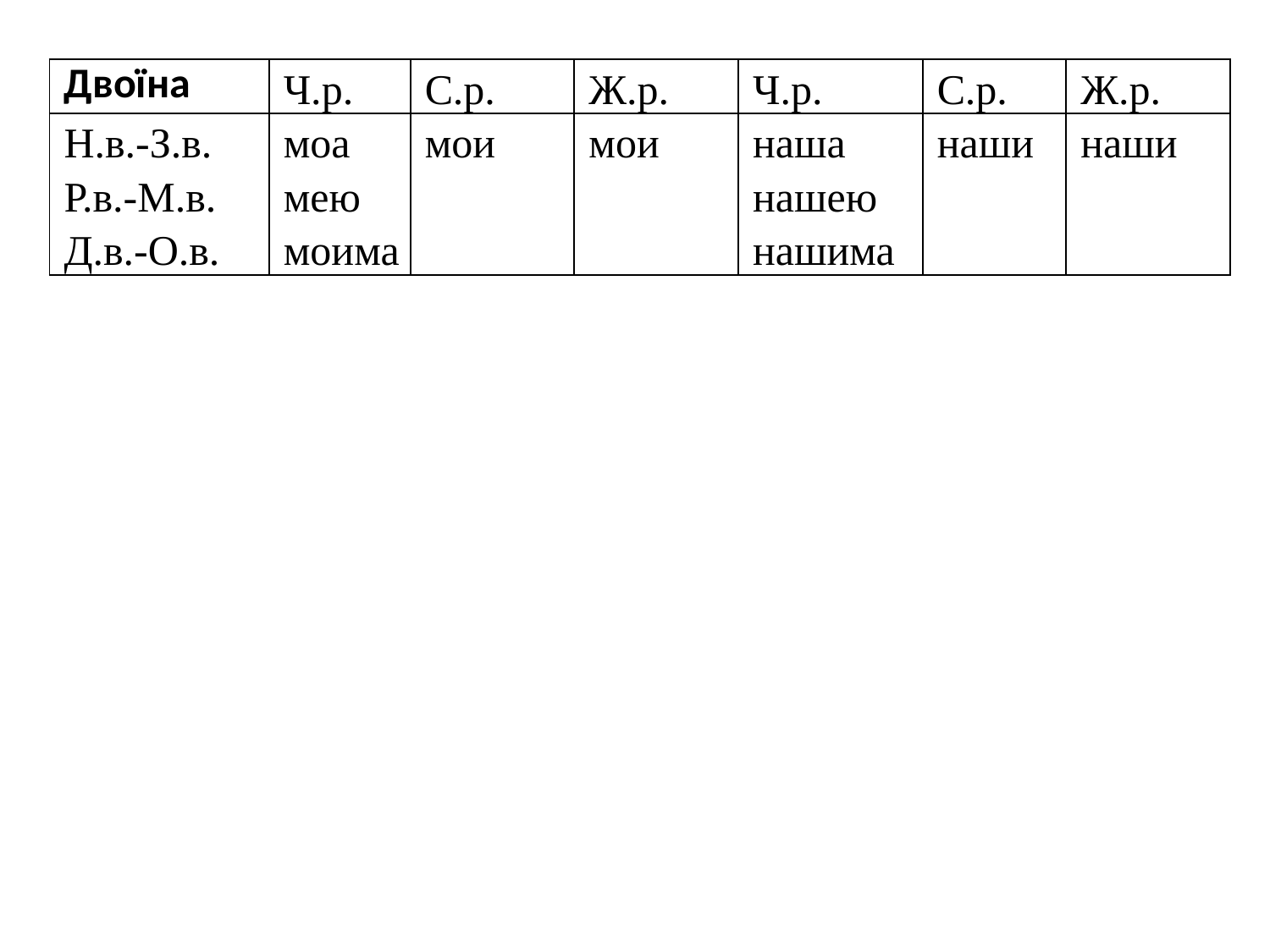

| Двоїна | Ч.р. | С.р. | Ж.р. | Ч.р. | С.р. | Ж.р. |
| --- | --- | --- | --- | --- | --- | --- |
| Н.в.-З.в. Р.в.-М.в. Д.в.-О.в. | моа мею моима | мои | мои | наша нашею нашима | наши | наши |